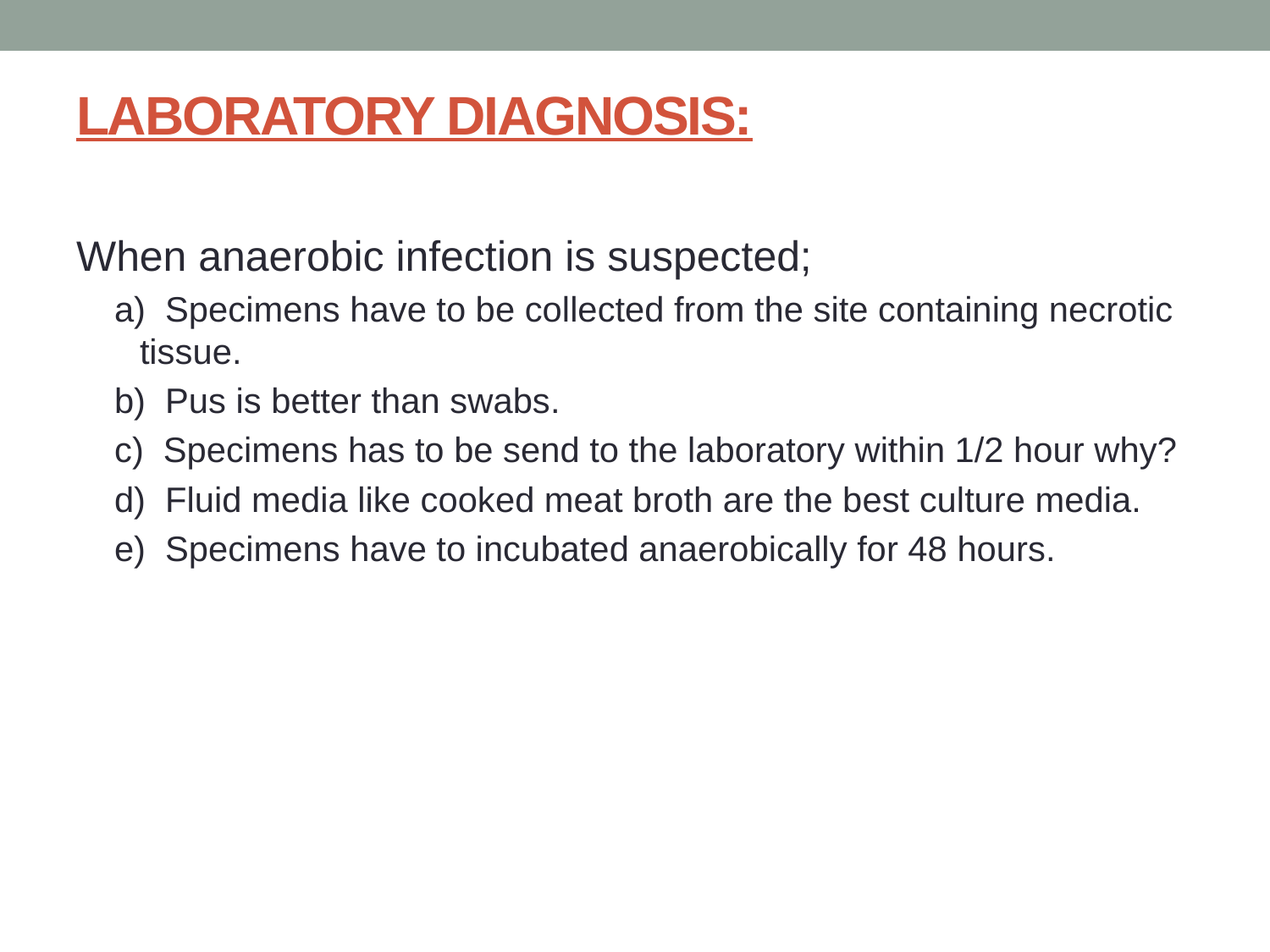

# LABORATORY DIAGNOSIS:
When anaerobic infection is suspected;
a)  Specimens have to be collected from the site containing necrotic tissue.
b)  Pus is better than swabs.
c)  Specimens has to be send to the laboratory within 1/2 hour why?
d)  Fluid media like cooked meat broth are the best culture media.
e)  Specimens have to incubated anaerobically for 48 hours.